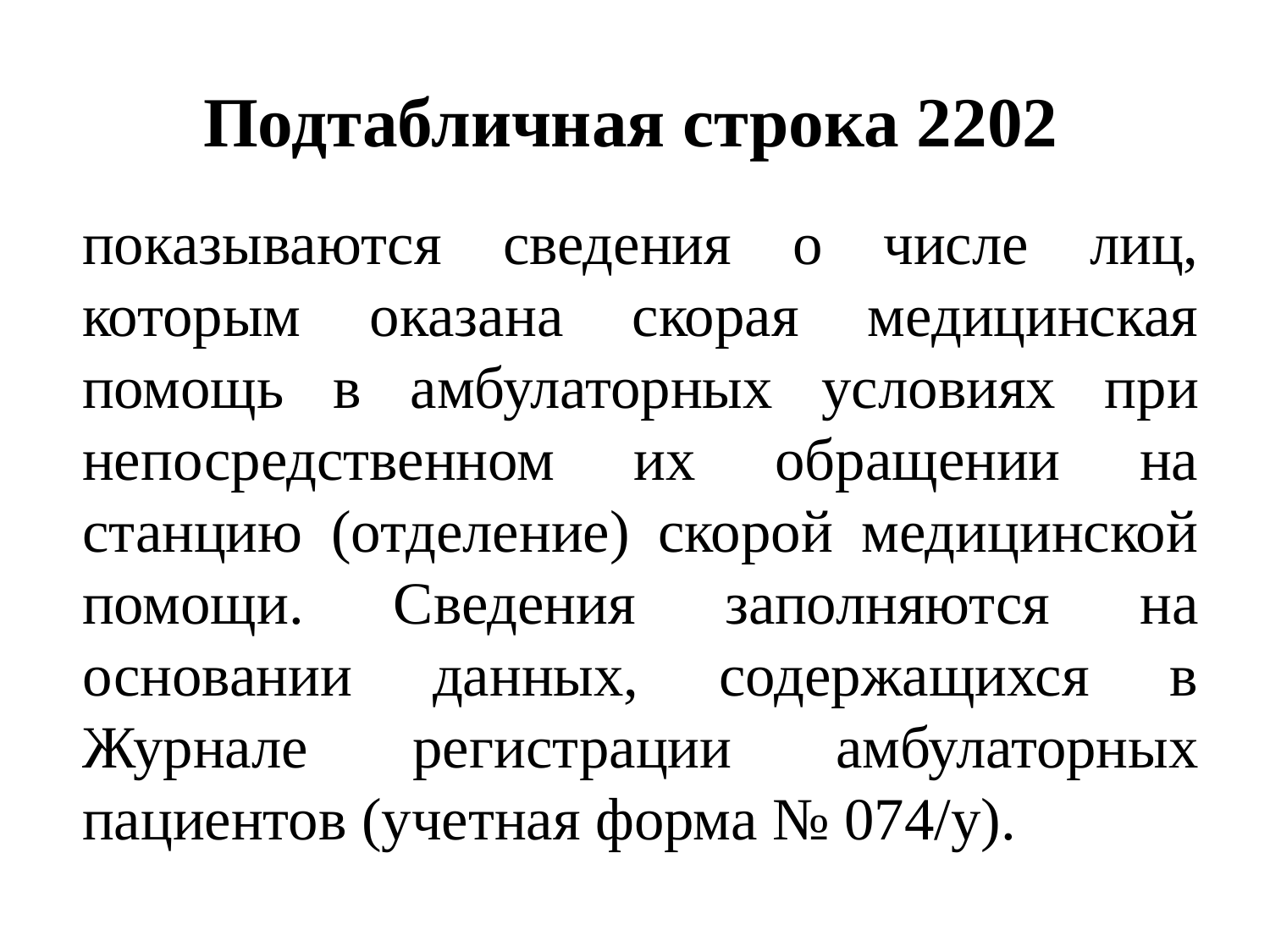

# Подтабличная строка 2202
показываются сведения о числе лиц, которым оказана скорая медицинская помощь в амбулаторных условиях при непосредственном их обращении на станцию (отделение) скорой медицинской помощи. Сведения заполняются на основании данных, содержащихся в Журнале регистрации амбулаторных пациентов (учетная форма № 074/у).